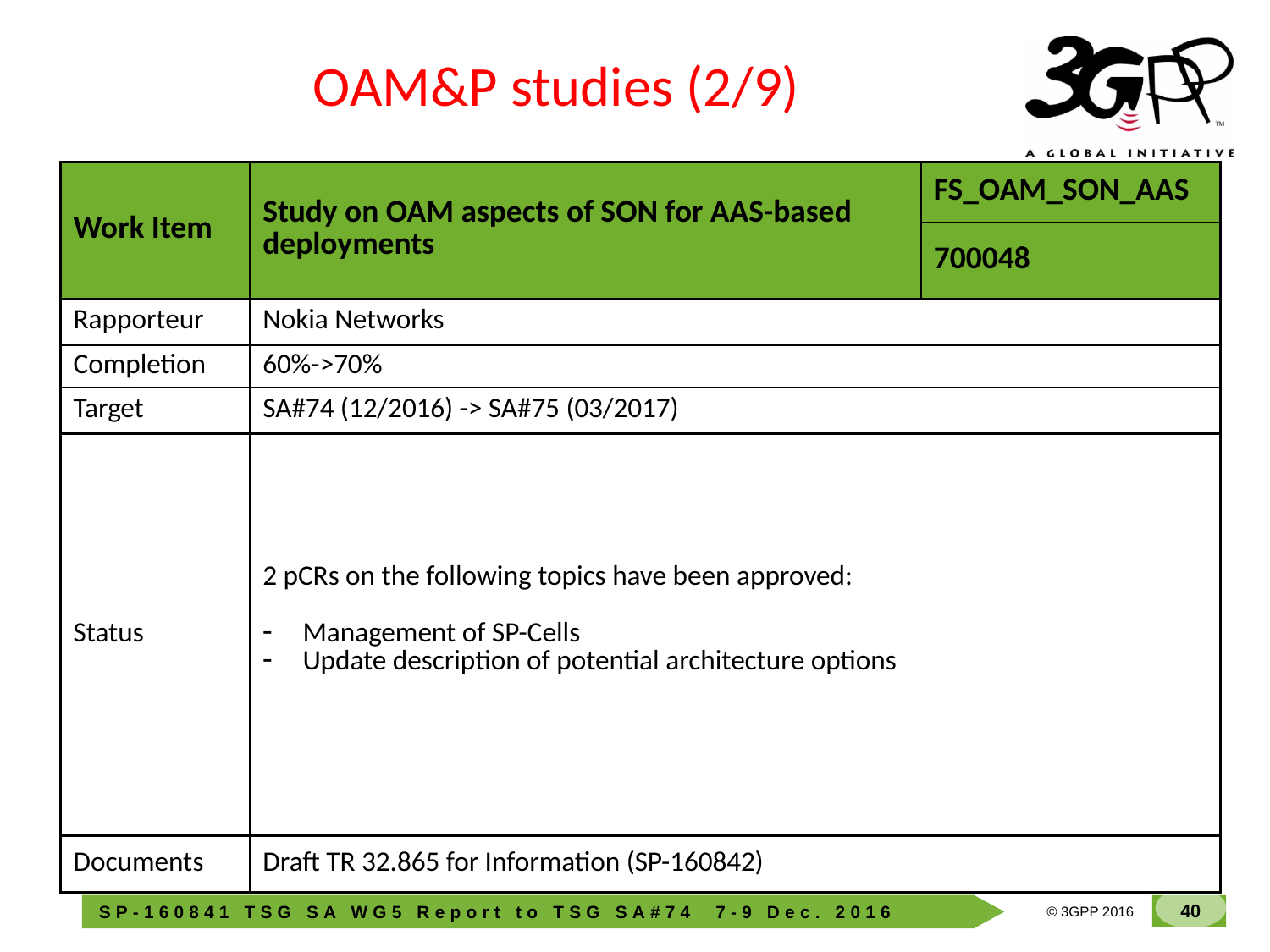

OAM&P studies (2/9)
| Work Item | Study on OAM aspects of SON for AAS-based deployments | FS\_OAM\_SON\_AAS |
| --- | --- | --- |
|  |  | 700048 |
| Rapporteur | Nokia Networks |  |
| Completion | 60%->70% |  |
| Target | SA#74 (12/2016) -> SA#75 (03/2017) |  |
| Status | 2 pCRs on the following topics have been approved: Management of SP-Cells Update description of potential architecture options |  |
| Documents | Draft TR 32.865 for Information (SP-160842) |  |